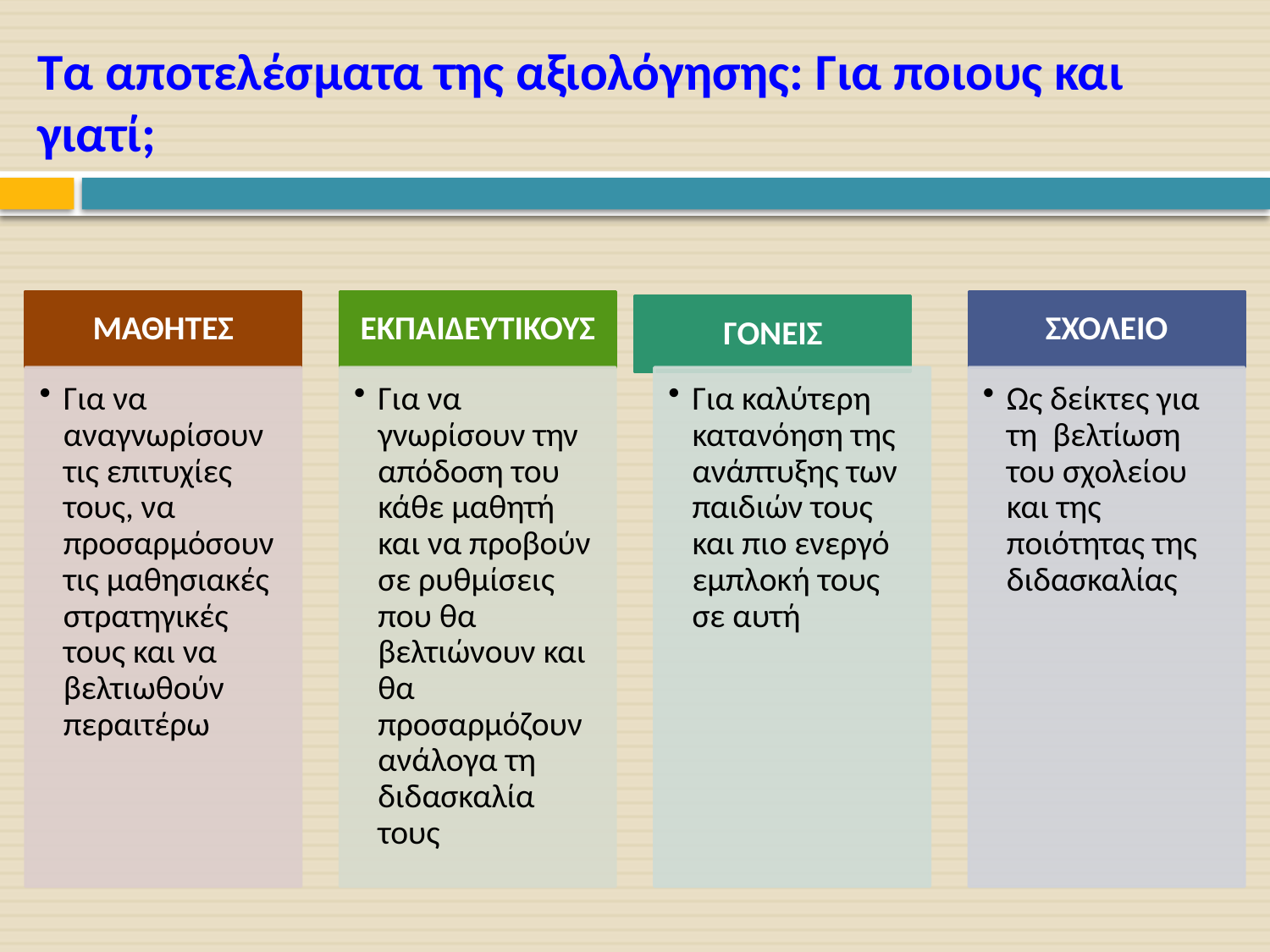

# Τα αποτελέσματα της αξιολόγησης: Για ποιους και γιατί;
ΜΑΘΗΤΕΣ
Για να αναγνωρίσουν τις επιτυχίες τους, να προσαρμόσουν τις μαθησιακές στρατηγικές τους και να βελτιωθούν περαιτέρω
ΕΚΠΑΙΔΕΥΤΙΚΟΥΣ
Για να γνωρίσουν την απόδοση του κάθε μαθητή και να προβούν σε ρυθμίσεις που θα βελτιώνουν και θα προσαρμόζουν ανάλογα τη διδασκαλία τους
ΓΟΝΕΙΣ
Για καλύτερη κατανόηση της ανάπτυξης των παιδιών τους και πιο ενεργό εμπλοκή τους σε αυτή
ΣΧΟΛΕΙΟ
Ως δείκτες για τη  βελτίωση του σχολείου και της ποιότητας της διδασκαλίας